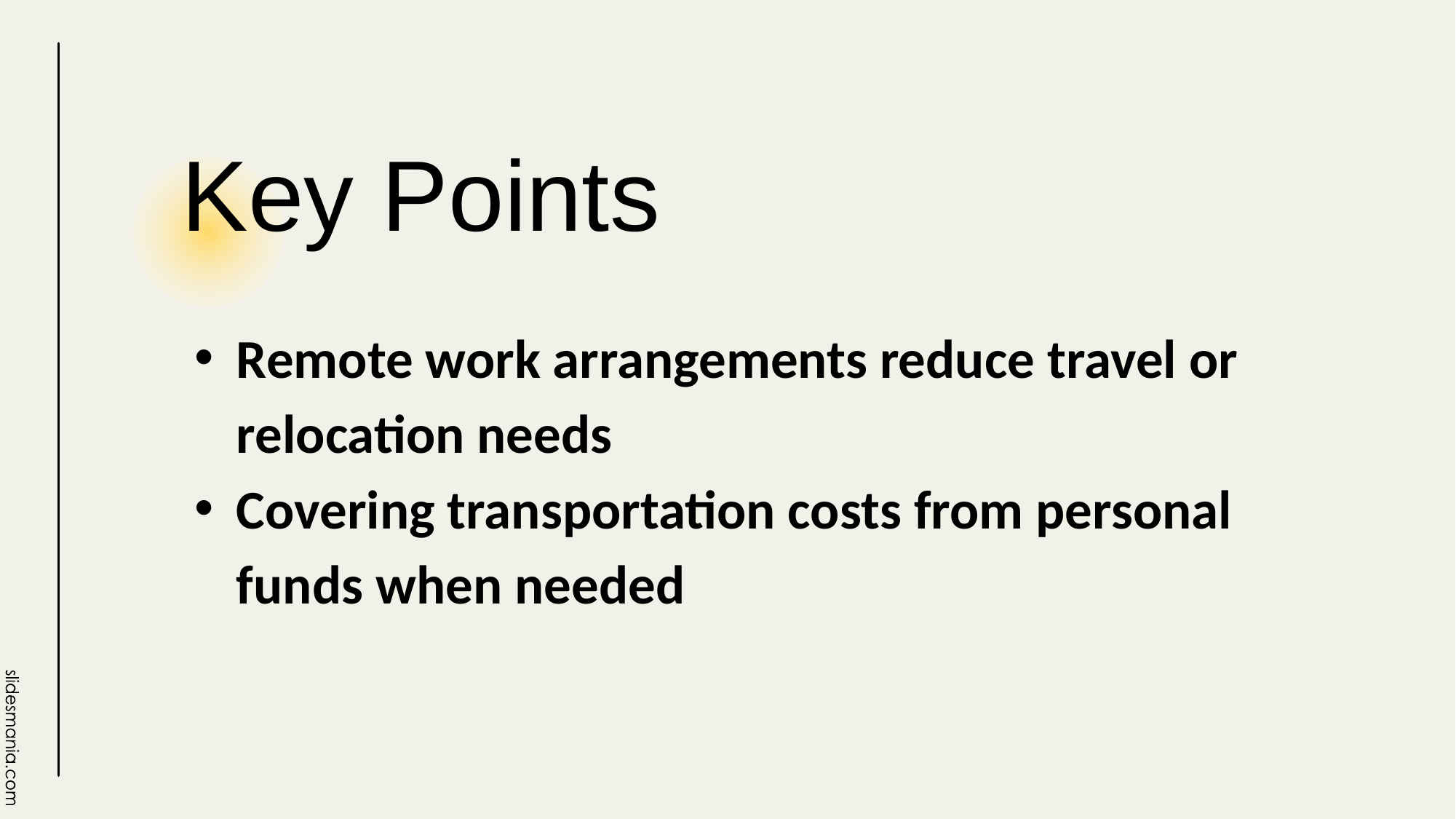

# Key Points

Remote work arrangements reduce travel or relocation needs
Covering transportation costs from personal funds when needed